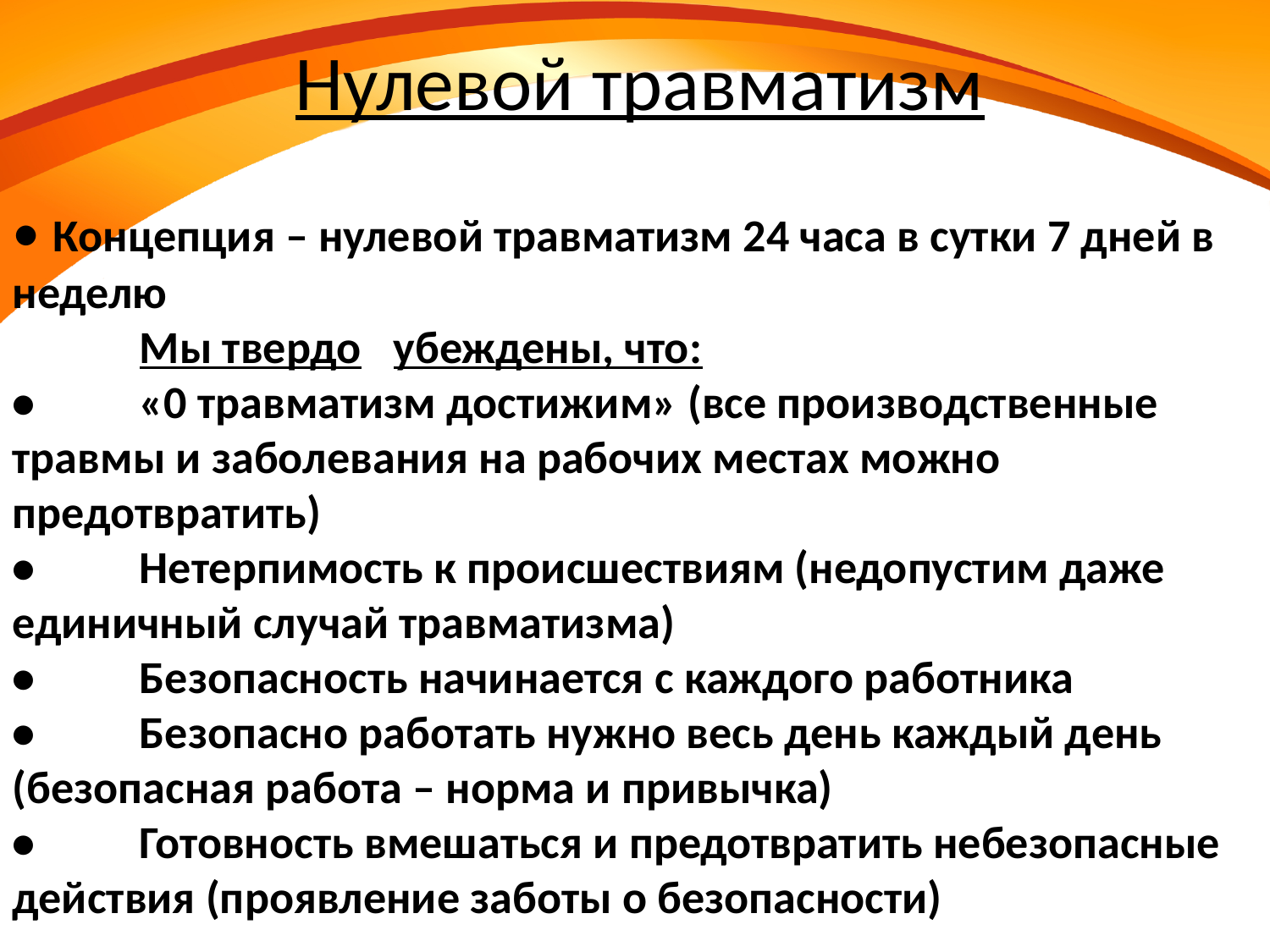

# Нулевой травматизм

• Концепция – нулевой травматизм 24 часа в сутки 7 дней в неделю
	Мы твердо	убеждены, что:
•	«0 травматизм достижим» (все производственные травмы и заболевания на рабочих местах можно предотвратить)
•	Нетерпимость к происшествиям (недопустим даже единичный случай травматизма)
•	Безопасность начинается с каждого работника
•	Безопасно работать нужно весь день каждый день (безопасная работа – норма и привычка)
•	Готовность вмешаться и предотвратить небезопасные действия (проявление заботы о безопасности)